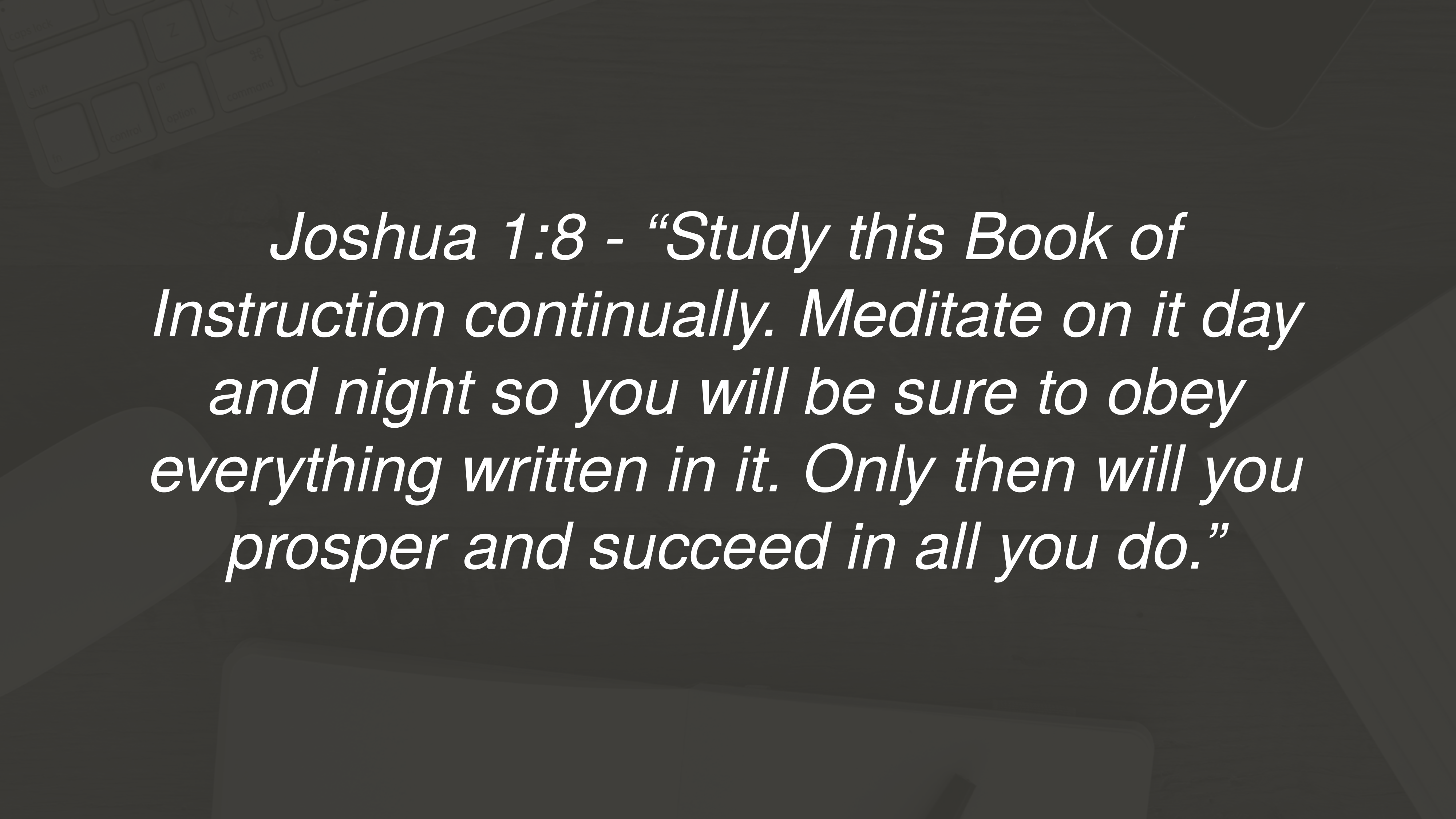

Joshua 1:8 - “Study this Book of Instruction continually. Meditate on it day and night so you will be sure to obey everything written in it. Only then will you prosper and succeed in all you do.”